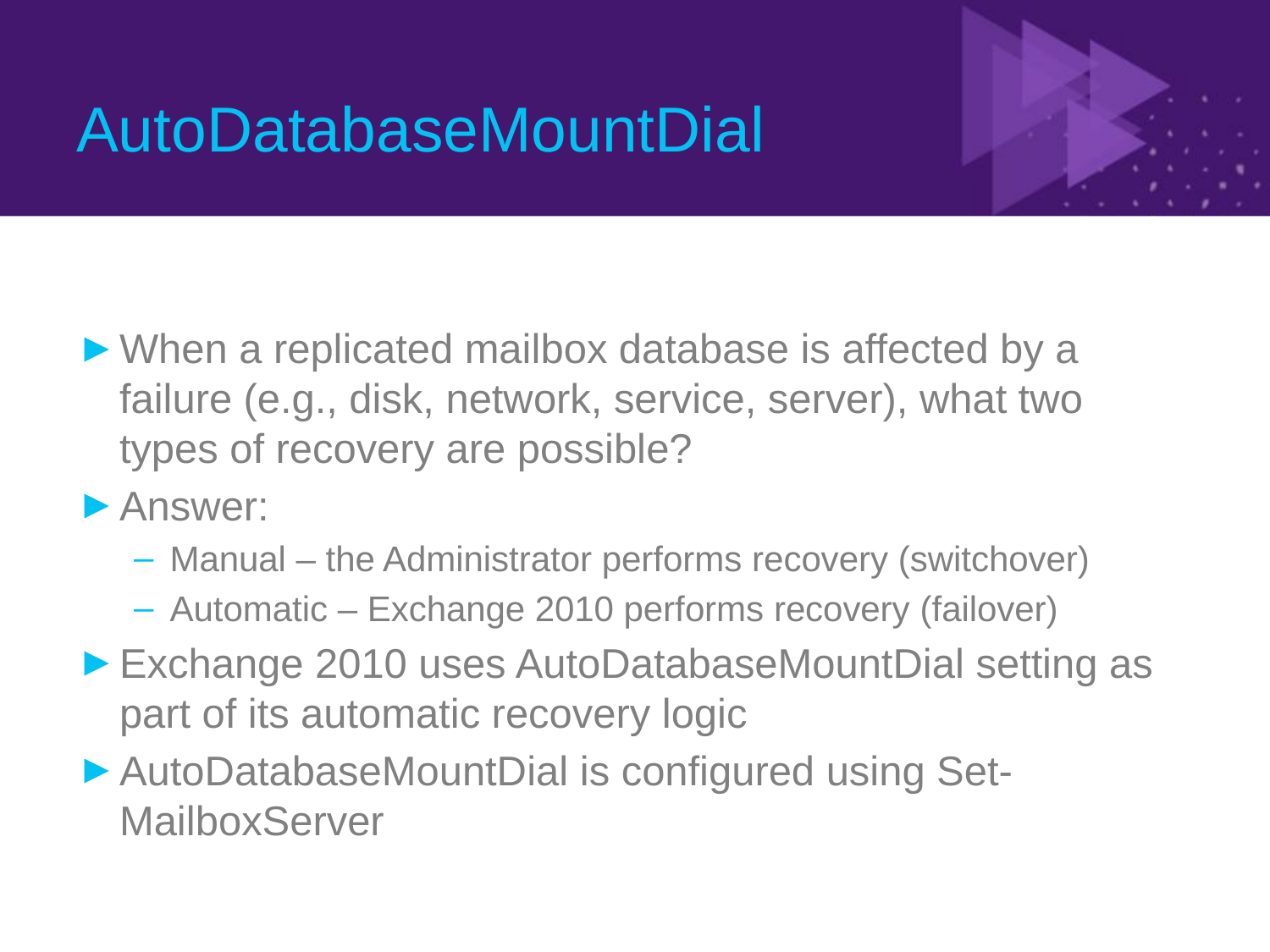

# AutoDatabaseMountDial
When a replicated mailbox database is affected by a failure (e.g., disk, network, service, server), what two types of recovery are possible?
Answer:
Manual – the Administrator performs recovery (switchover)
Automatic – Exchange 2010 performs recovery (failover)
Exchange 2010 uses AutoDatabaseMountDial setting as part of its automatic recovery logic
AutoDatabaseMountDial is configured using Set-MailboxServer